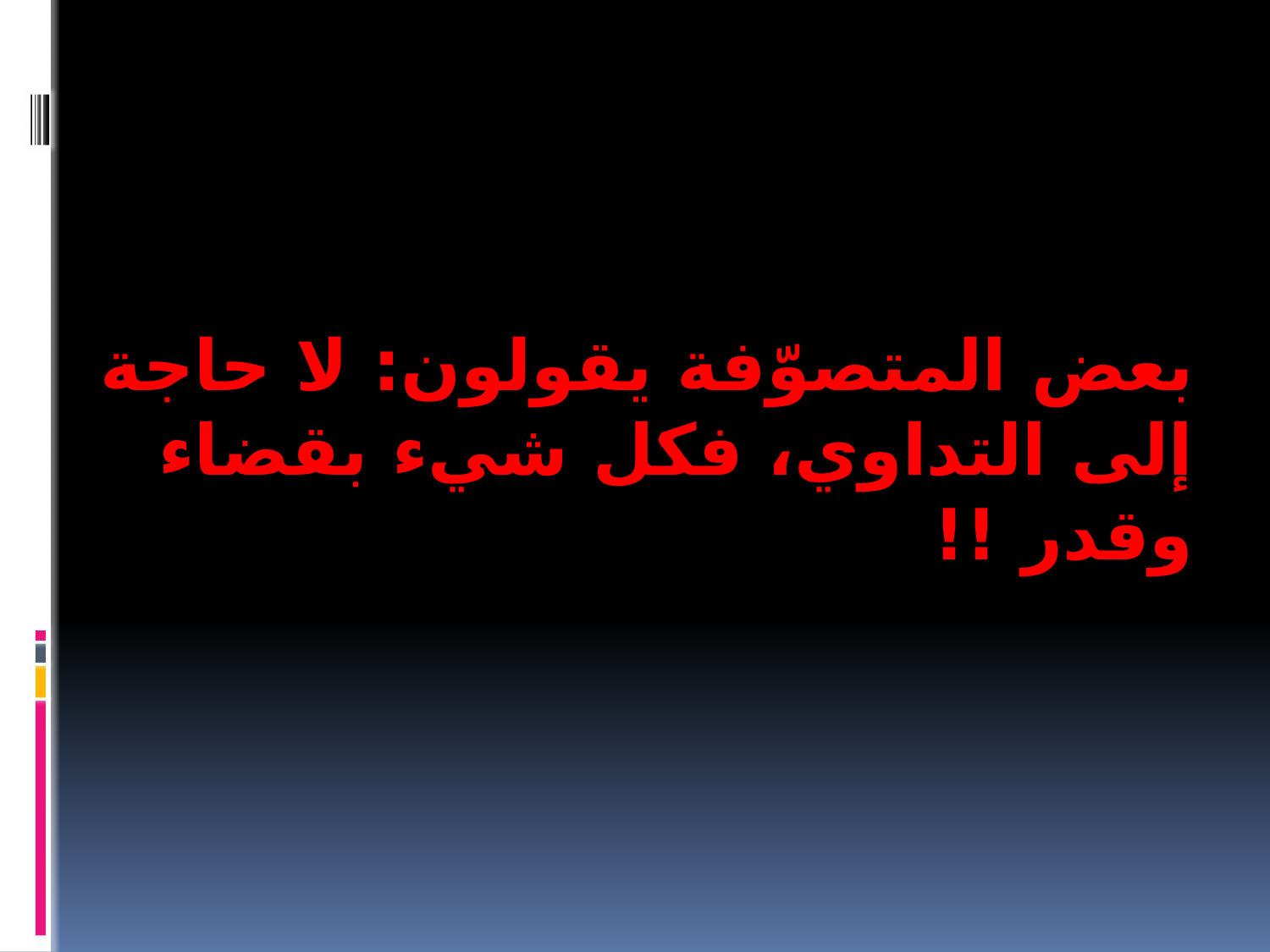

بعض المتصوّفة يقولون: لا حاجة إلى التداوي، فكل شيء بقضاء وقدر !!